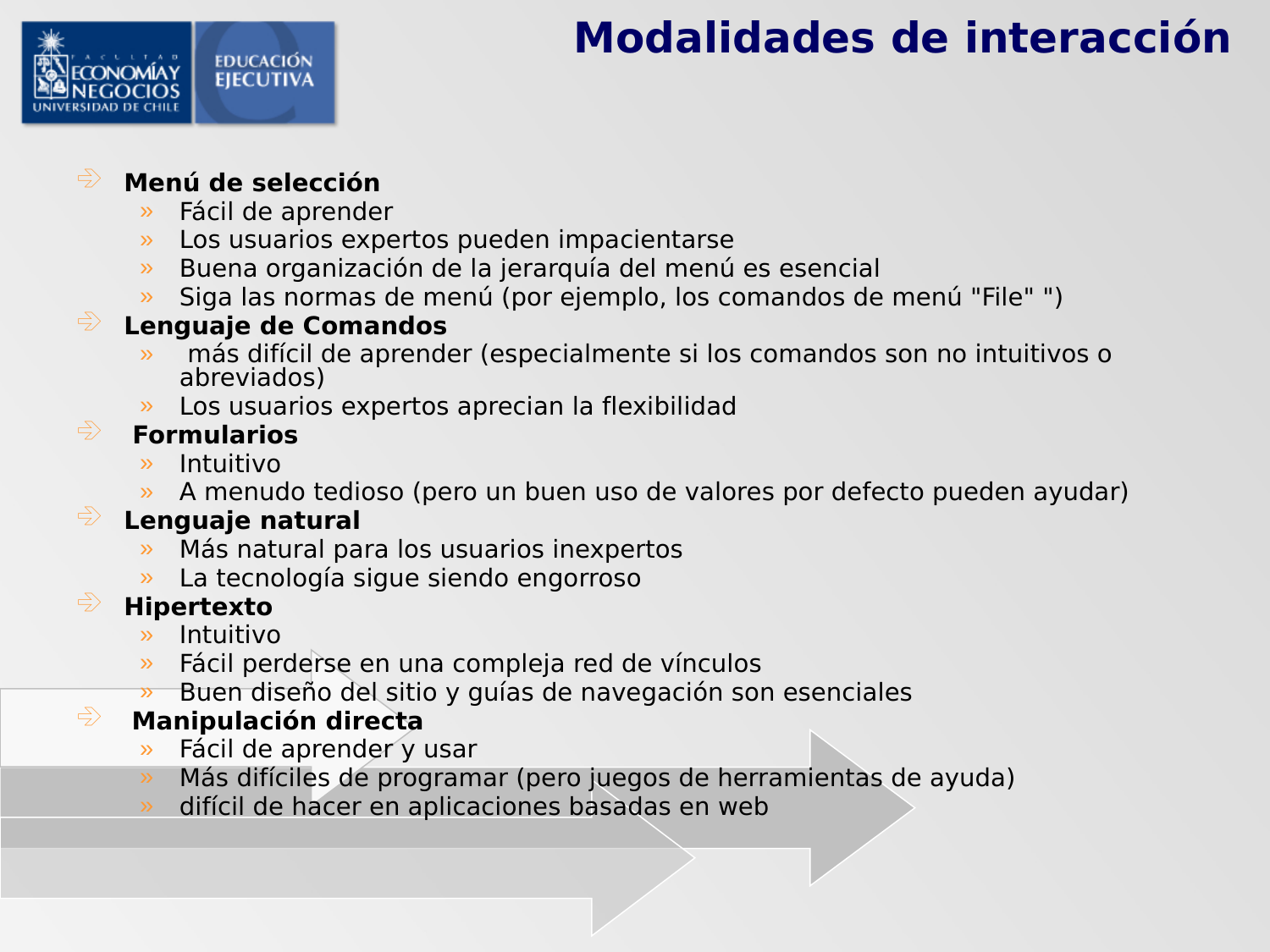

# Modalidades de interacción
Menú de selección
Fácil de aprender
Los usuarios expertos pueden impacientarse
Buena organización de la jerarquía del menú es esencial
Siga las normas de menú (por ejemplo, los comandos de menú "File" ")
Lenguaje de Comandos
 más difícil de aprender (especialmente si los comandos son no intuitivos o abreviados)
Los usuarios expertos aprecian la flexibilidad
 Formularios
Intuitivo
A menudo tedioso (pero un buen uso de valores por defecto pueden ayudar)
Lenguaje natural
Más natural para los usuarios inexpertos
La tecnología sigue siendo engorroso
Hipertexto
Intuitivo
Fácil perderse en una compleja red de vínculos
Buen diseño del sitio y guías de navegación son esenciales
 Manipulación directa
Fácil de aprender y usar
Más difíciles de programar (pero juegos de herramientas de ayuda)
difícil de hacer en aplicaciones basadas en web